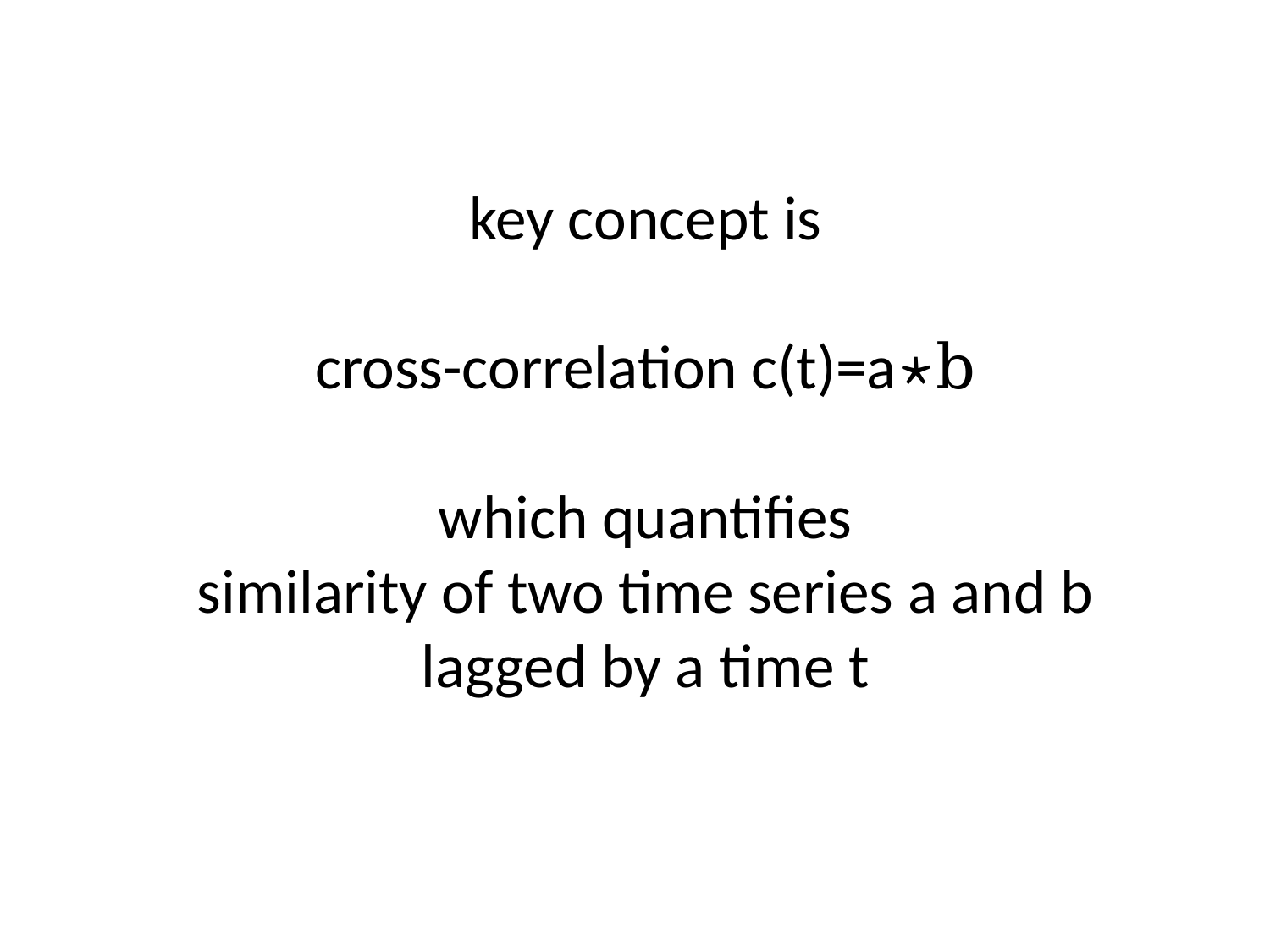

# key concept is cross-correlation c(t)=a⋆b which quantifies similarity of two time series a and b lagged by a time t